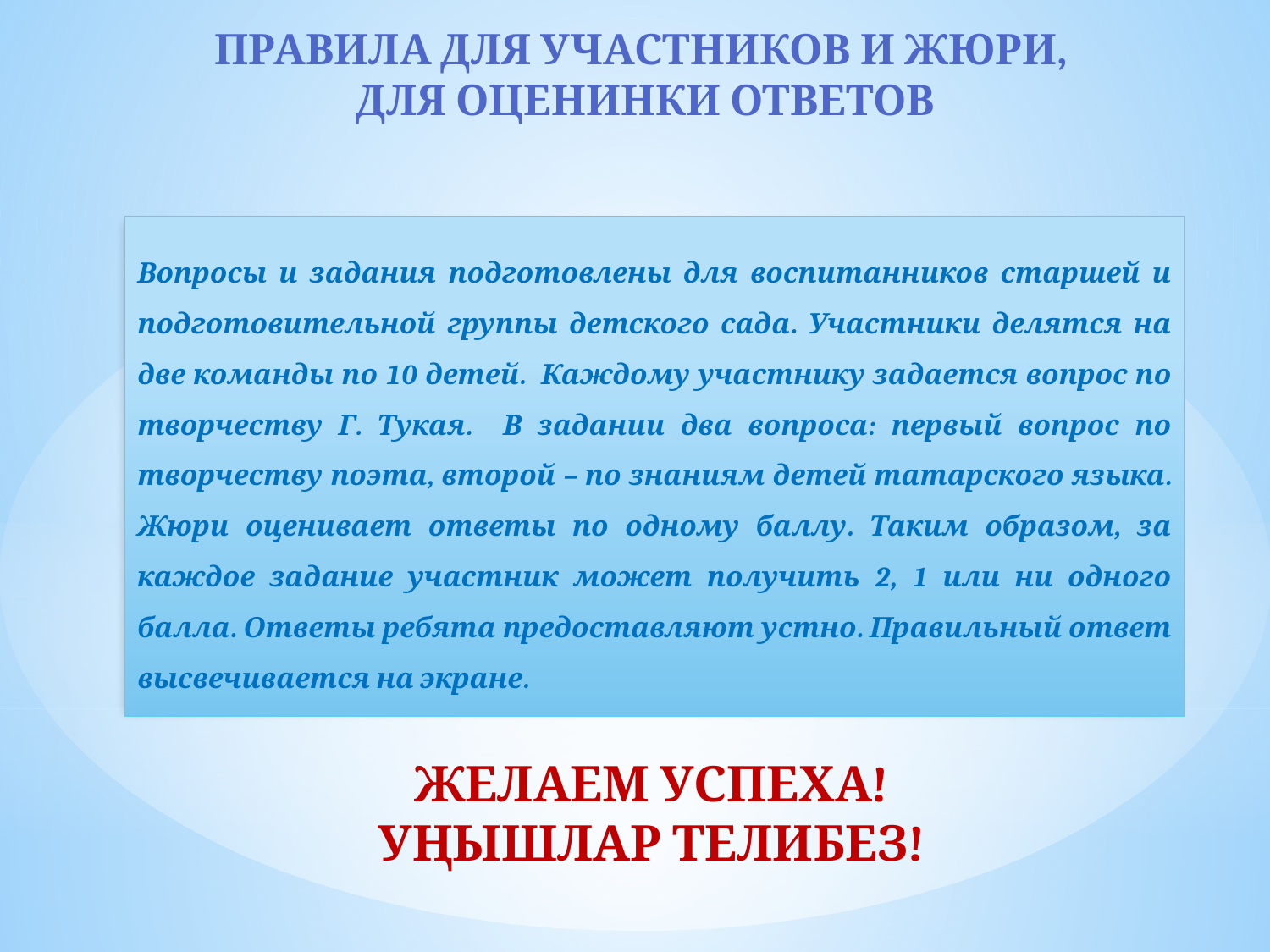

Правила для участников и жюри,
для оценинки ответов
Вопросы и задания подготовлены для воспитанников старшей и подготовительной группы детского сада. Участники делятся на две команды по 10 детей.  Каждому участнику задается вопрос по творчеству Г. Тукая.  В задании два вопроса: первый вопрос по творчеству поэта, второй – по знаниям детей татарского языка. Жюри оценивает ответы по одному баллу. Таким образом, за каждое задание участник может получить 2, 1 или ни одного балла. Ответы ребята предоставляют устно. Правильный ответ высвечивается на экране.
Желаем успеха!
Уңышлар телибез!